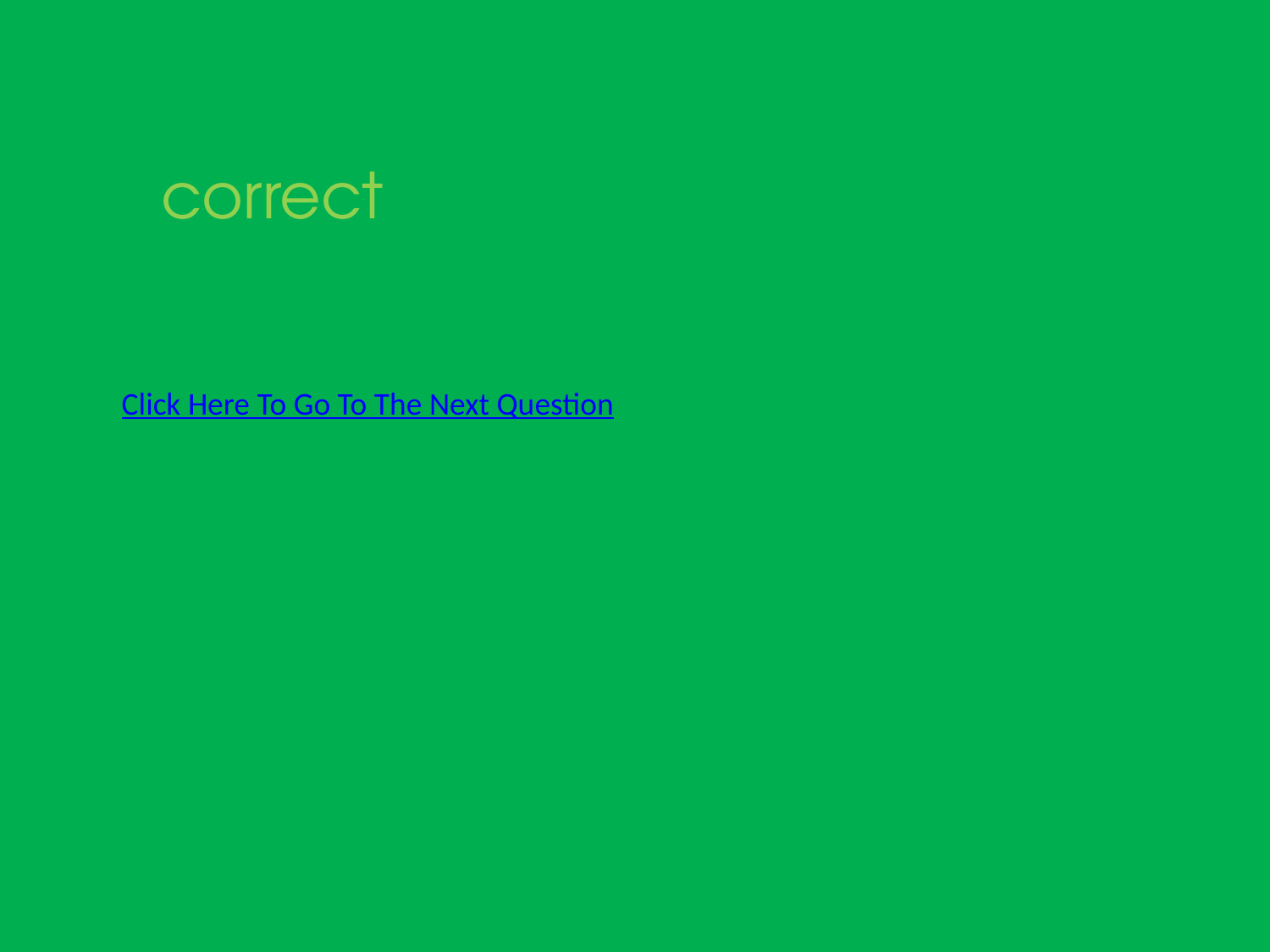

correct
Click Here To Go To The Next Question